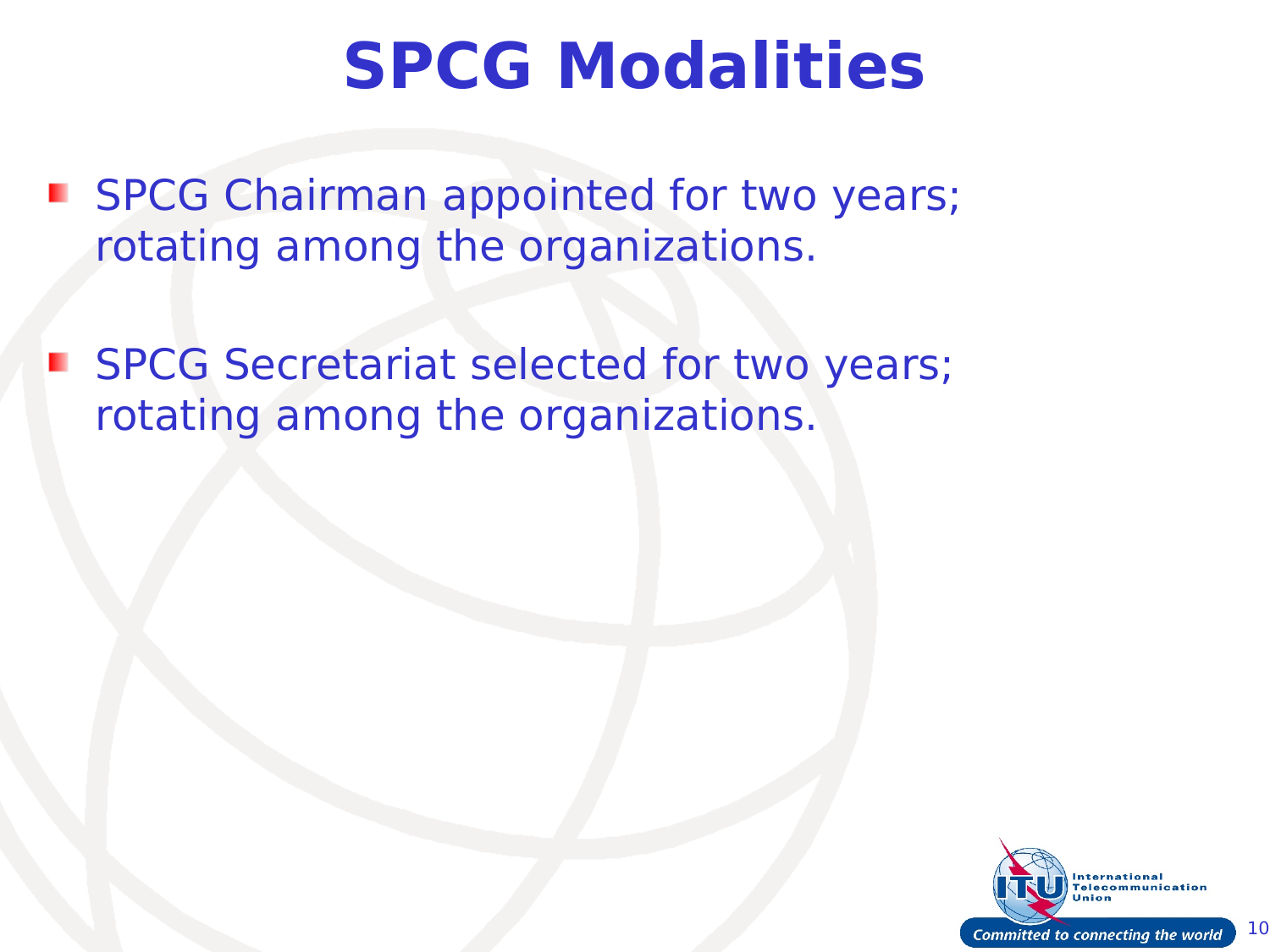

# SPCG Modalities
SPCG Chairman appointed for two years;
rotating among the organizations.

SPCG Secretariat selected for two years;
rotating among the organizations.
10